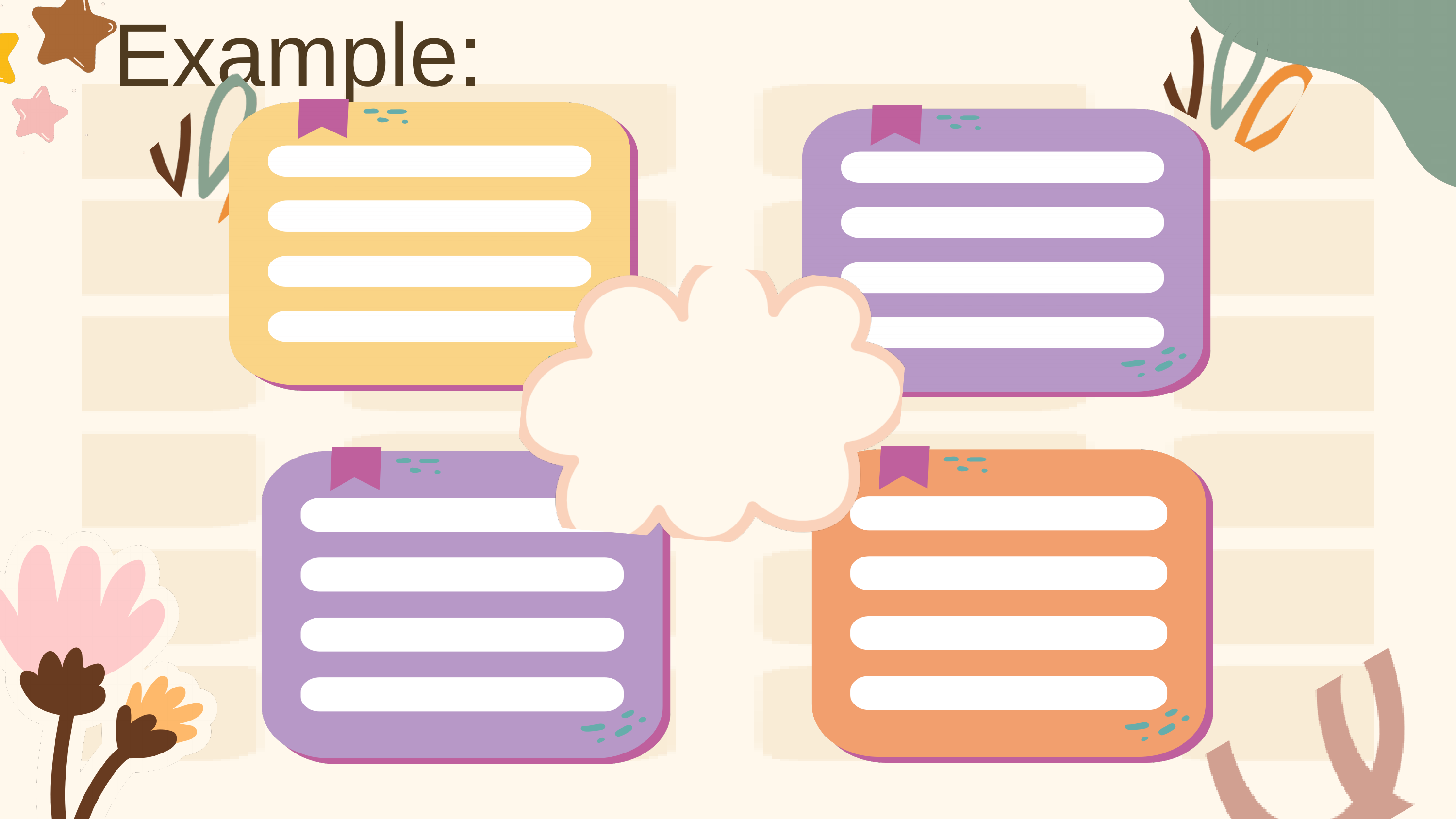

Example:

reduce stress

relax

widen your knowledge
improve memory